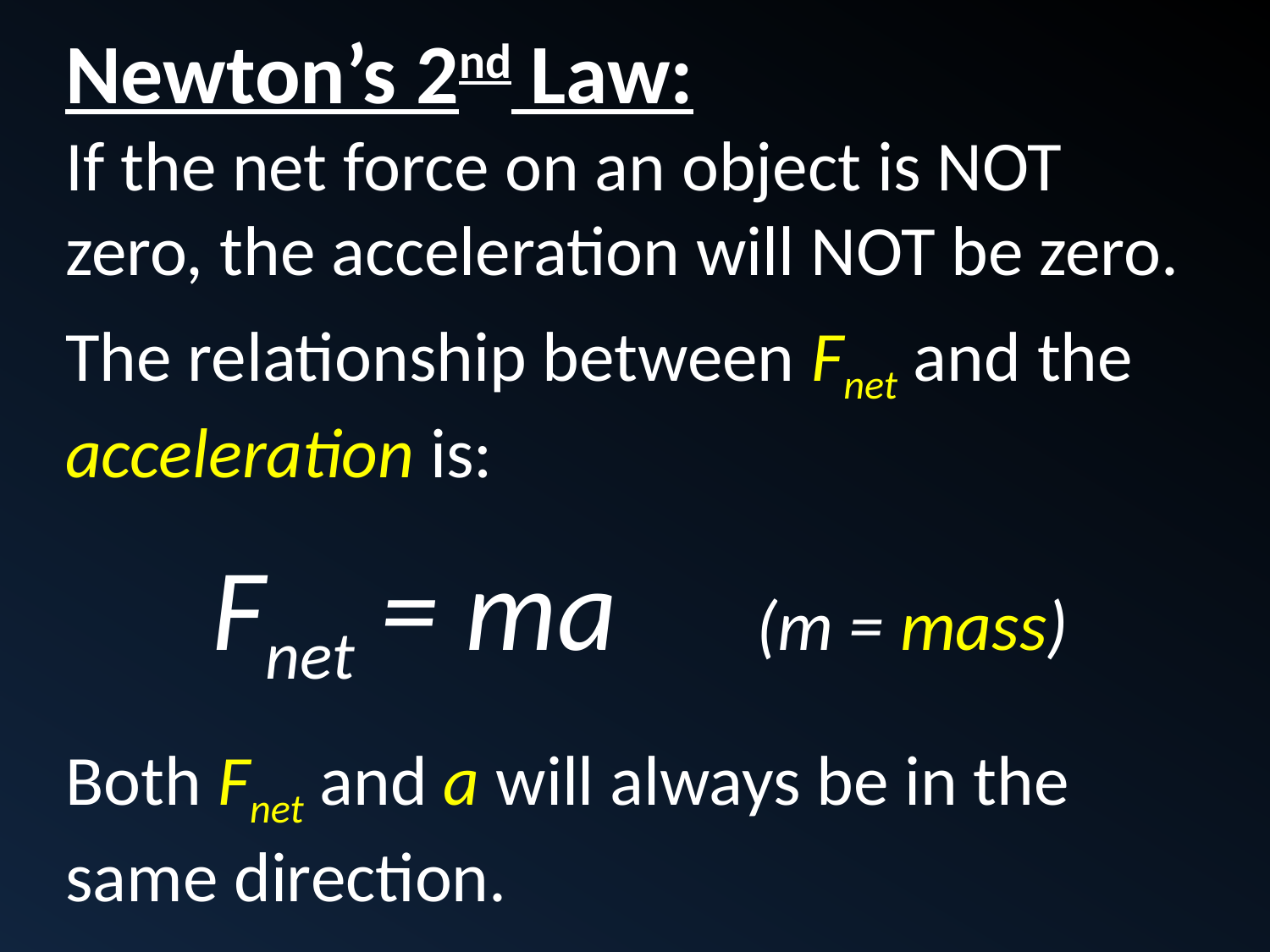

Newton’s 2nd Law:
If the net force on an object is NOT zero, the acceleration will NOT be zero.
The relationship between Fnet and the acceleration is:
Fnet = ma      (m = mass)
Both Fnet and a will always be in the same direction.